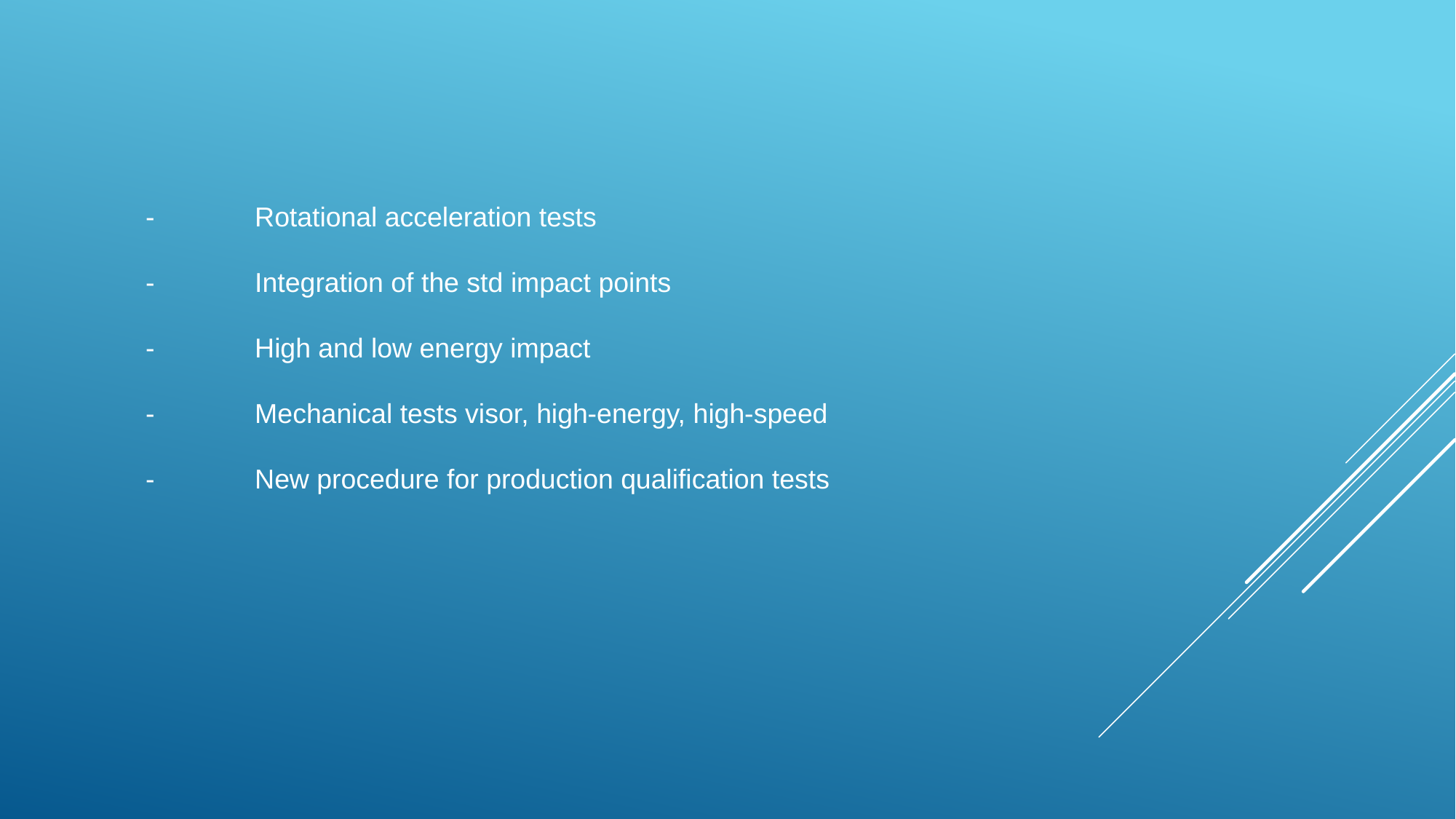

-	Rotational acceleration tests

-	Integration of the std impact points

-	High and low energy impact

-	Mechanical tests visor, high-energy, high-speed

-	New procedure for production qualification tests